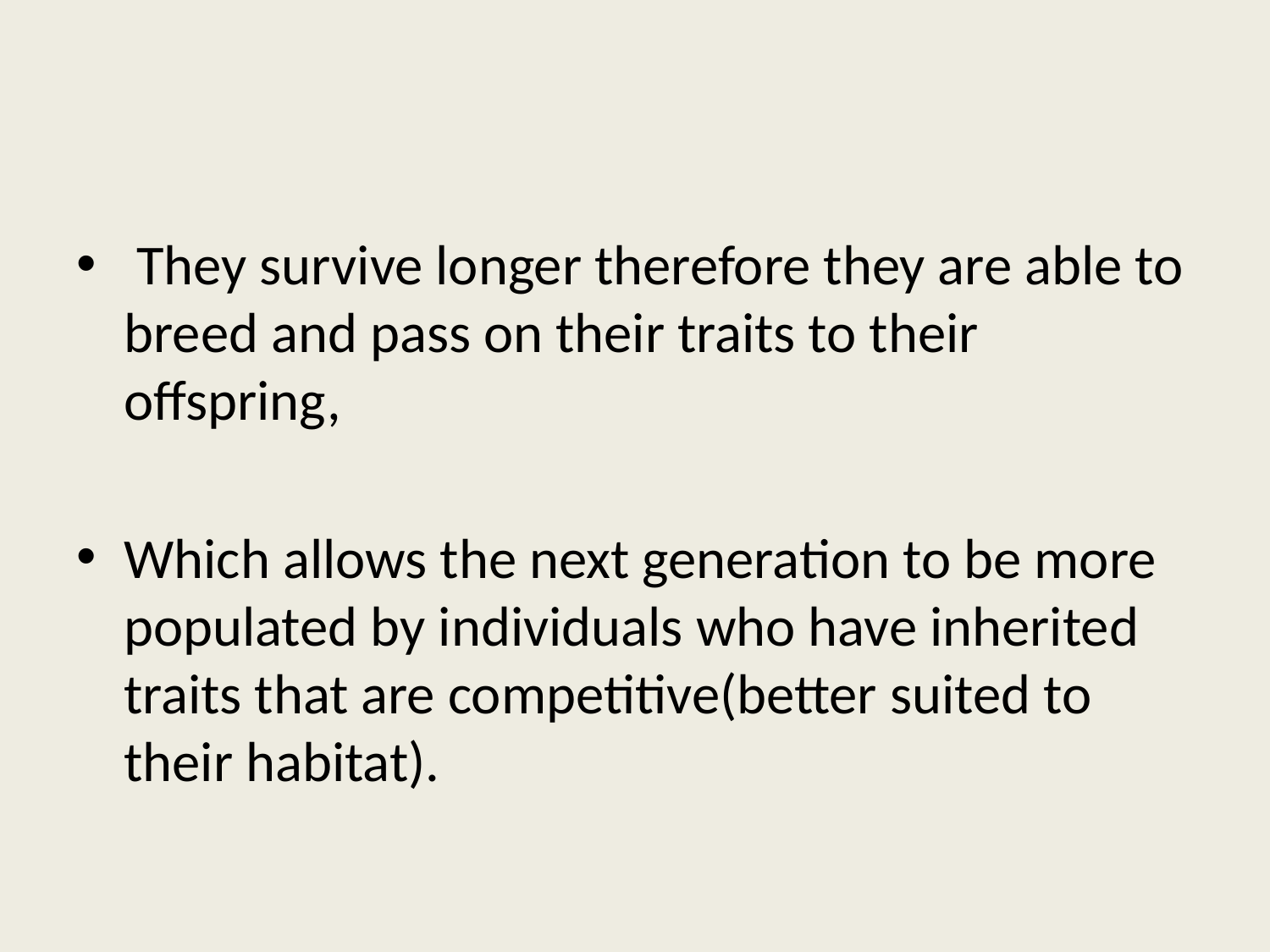

#
 They survive longer therefore they are able to breed and pass on their traits to their offspring,

Which allows the next generation to be more populated by individuals who have inherited traits that are competitive(better suited to their habitat).